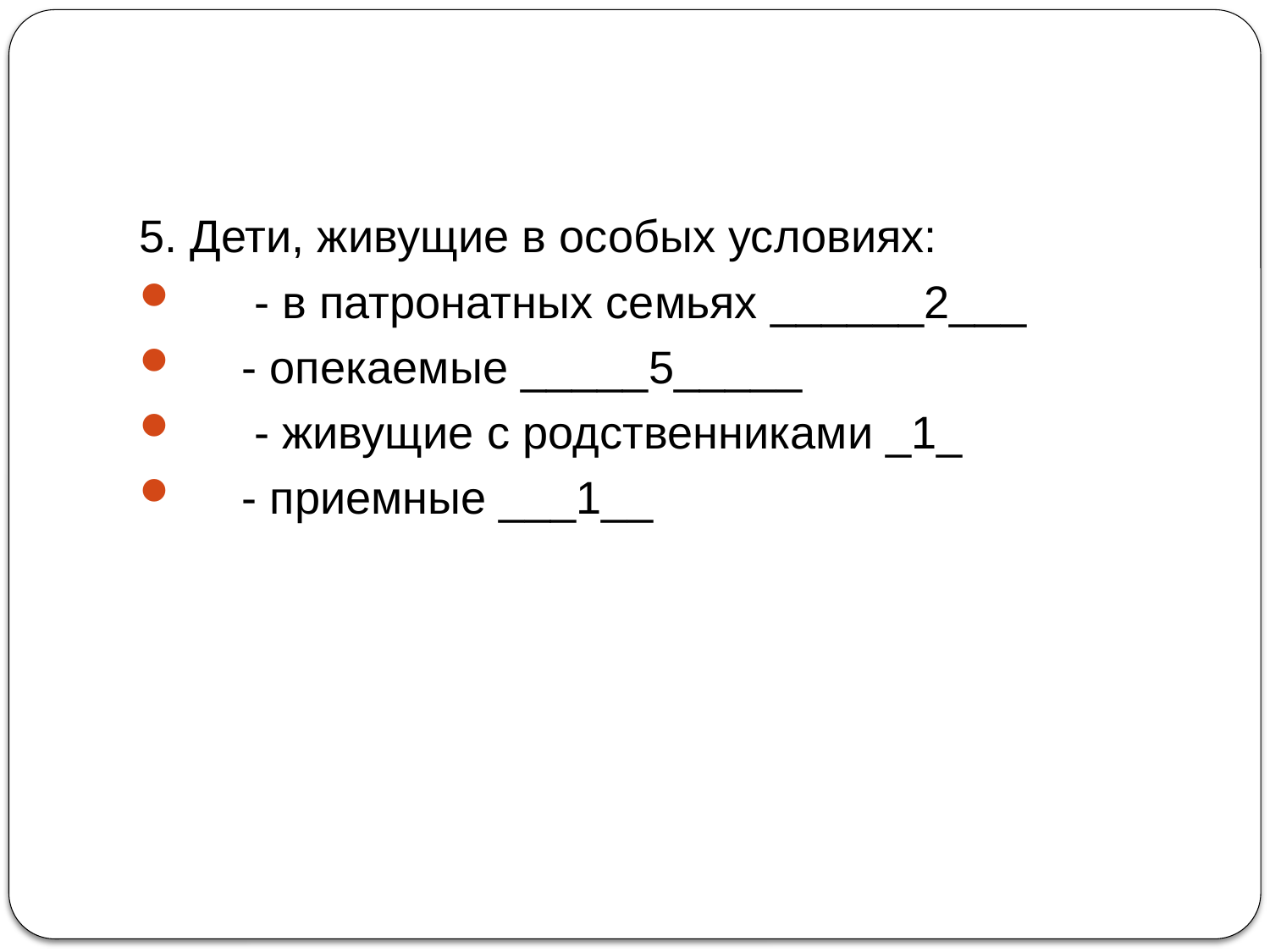

#
5. Дети, живущие в особых условиях:
      - в патронатных семьях ______2___
     - опекаемые _____5_____
      - живущие с родственниками _1_
     - приемные ___1__